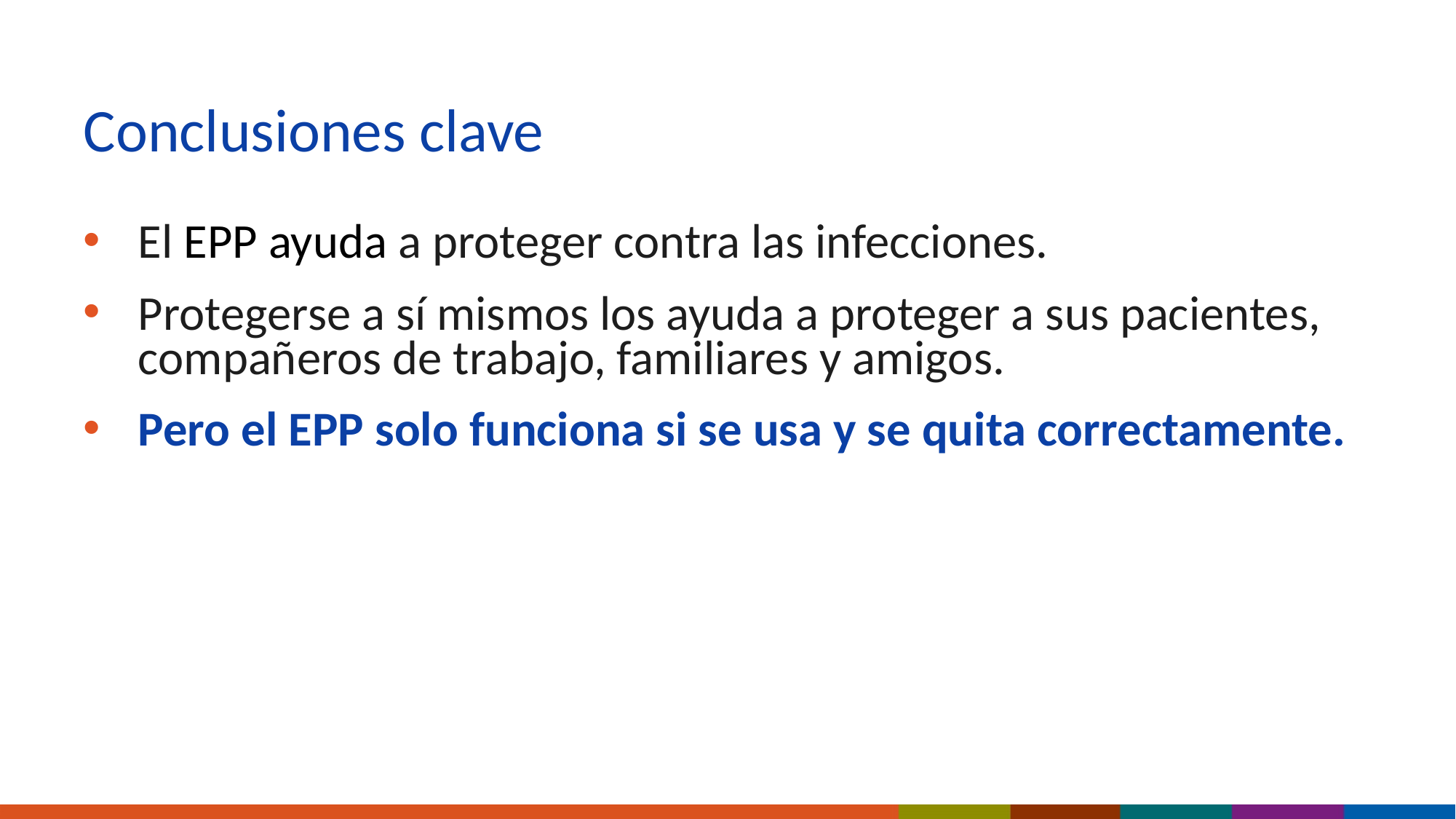

# Conclusiones clave
El EPP ayuda a proteger contra las infecciones.
Protegerse a sí mismos los ayuda a proteger a sus pacientes, compañeros de trabajo, familiares y amigos.
Pero el EPP solo funciona si se usa y se quita correctamente.